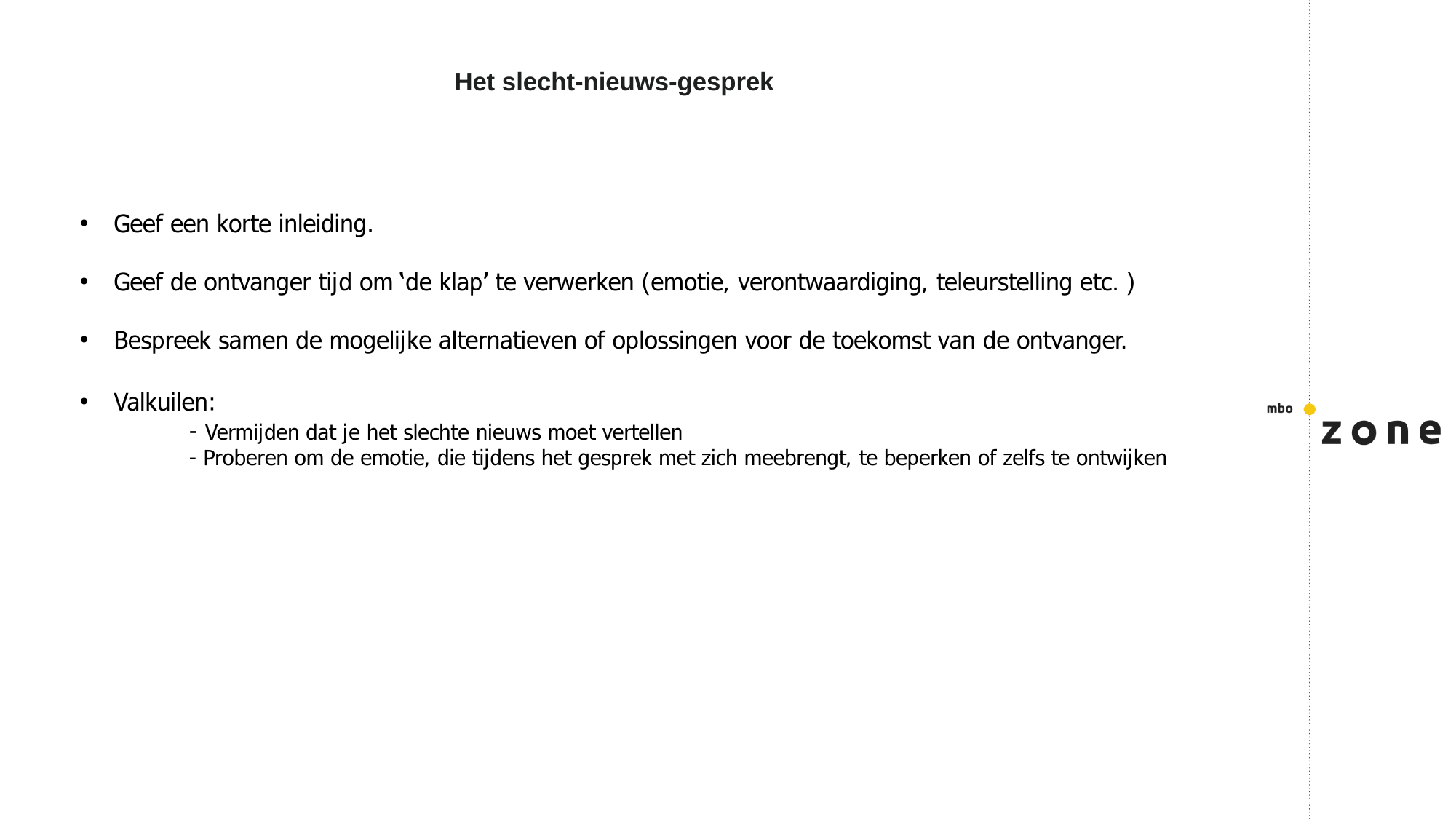

# Het slecht-nieuws-gesprek
Geef een korte inleiding.

Geef de ontvanger tijd om ‘de klap’ te verwerken (emotie, verontwaardiging, teleurstelling etc. )

Bespreek samen de mogelijke alternatieven of oplossingen voor de toekomst van de ontvanger.

Valkuilen:
	- Vermijden dat je het slechte nieuws moet vertellen
	- Proberen om de emotie, die tijdens het gesprek met zich meebrengt, te beperken of zelfs te ontwijken